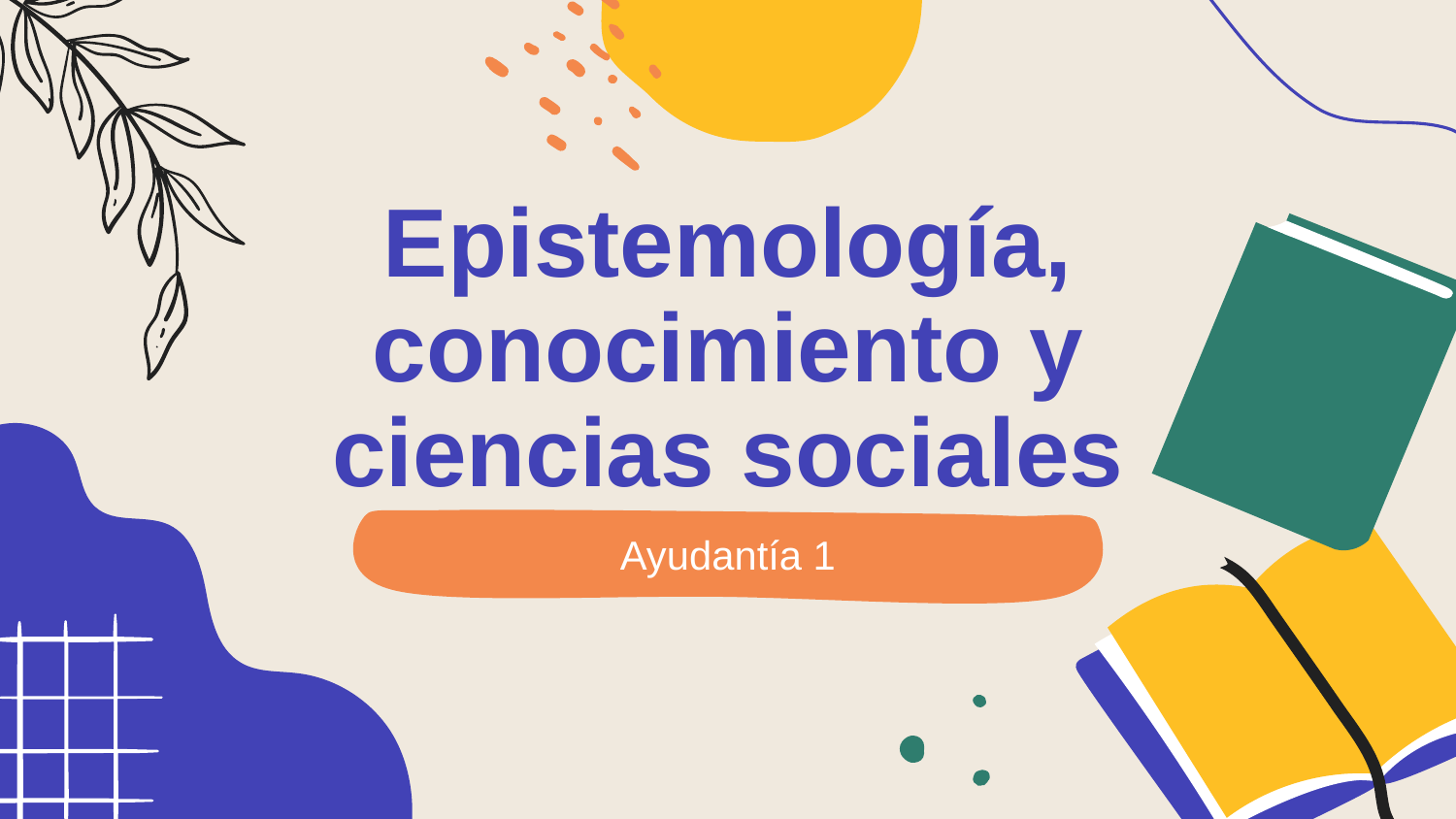

# Epistemología, conocimiento y ciencias sociales

Ayudantía 1